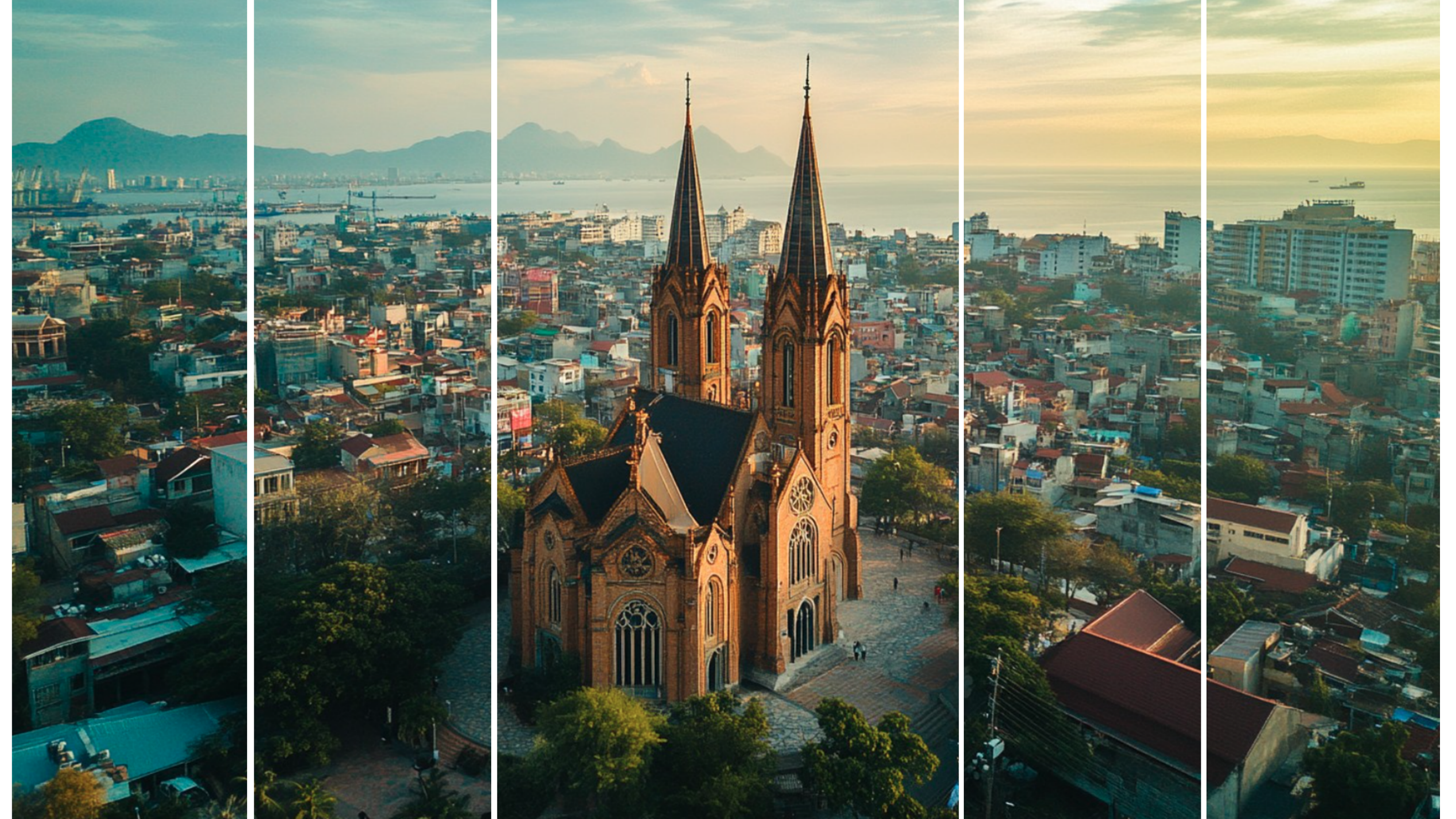

Healthy Church
A self Portrait

SESSION 3